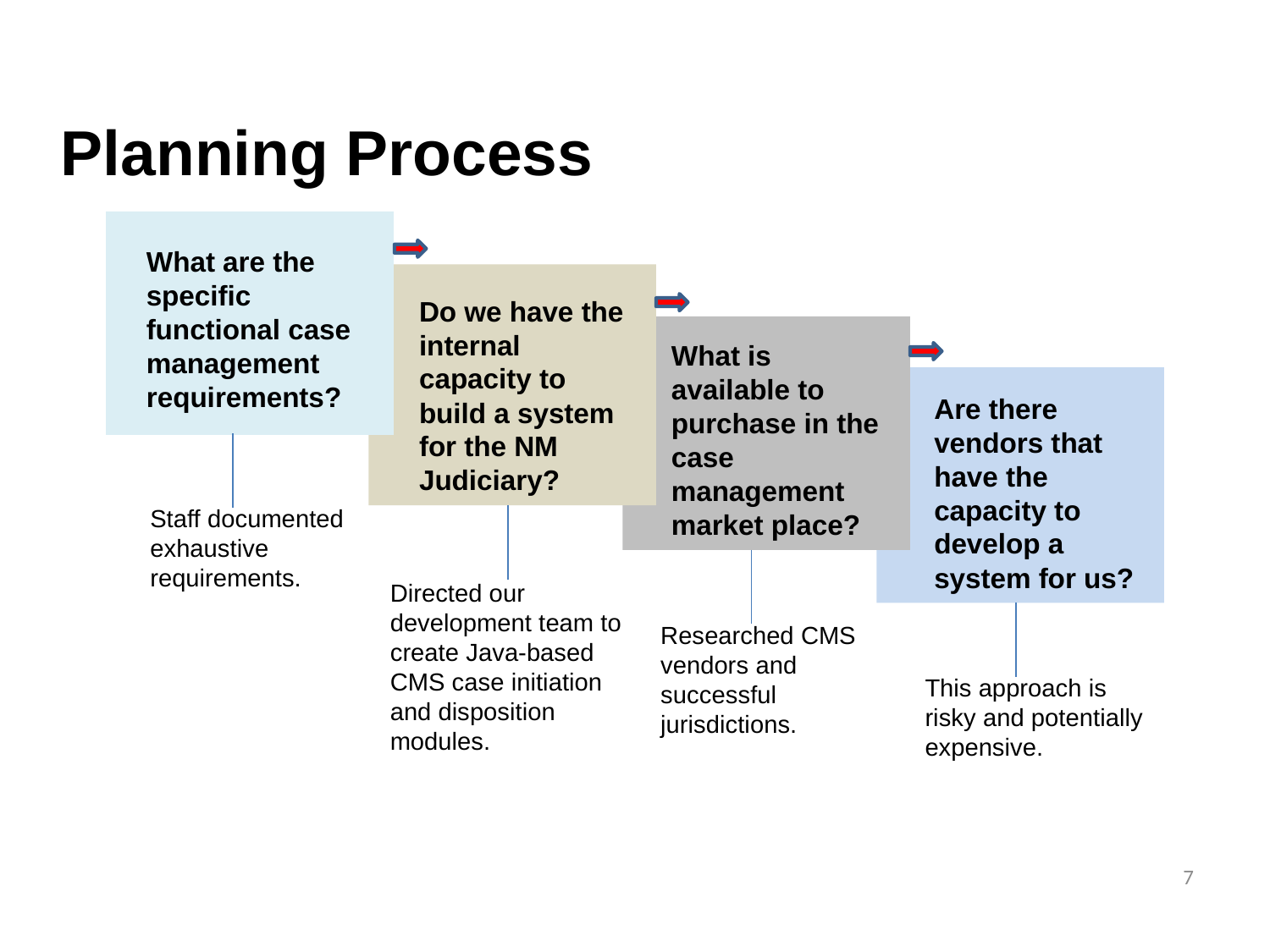

Background
Case Study #3:
Polk County, IA
Planning Process

What are the specific functional case management requirements?

Do we have the internal capacity to build a system for the NM Judiciary?

1
What is available to purchase in the case management market place?

Are there vendors that have the capacity to develop a system for us?
Staff documented exhaustive requirements.
Directed our development team to create Java-based CMS case initiation and disposition modules.
Researched CMS vendors and successful jurisdictions.
This approach is risky and potentially expensive.
7